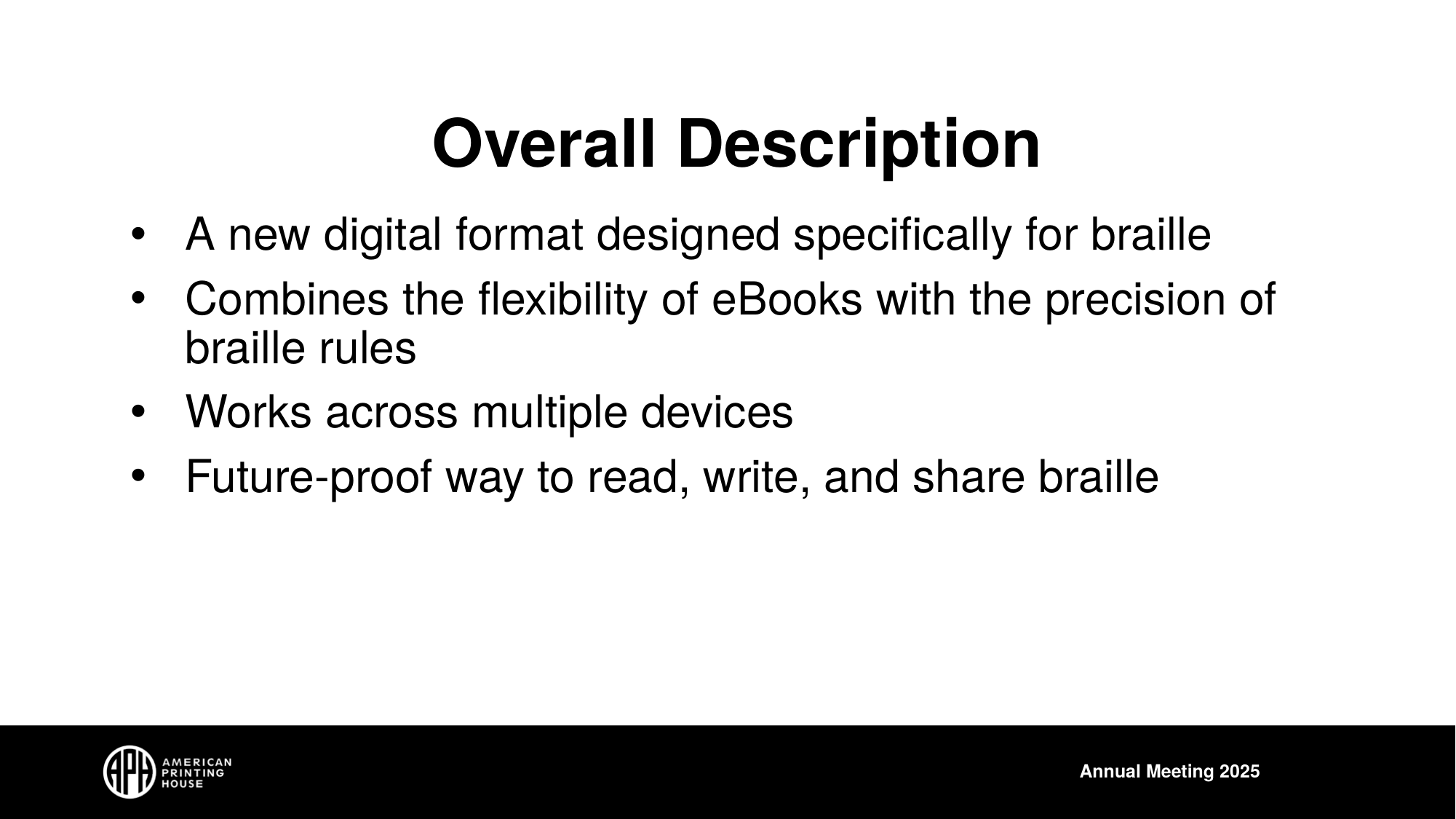

# Overall Description
A new digital format designed specifically for braille
Combines the flexibility of eBooks with the precision of braille rules
Works across multiple devices
Future-proof way to read, write, and share braille
Annual Meeting 2025